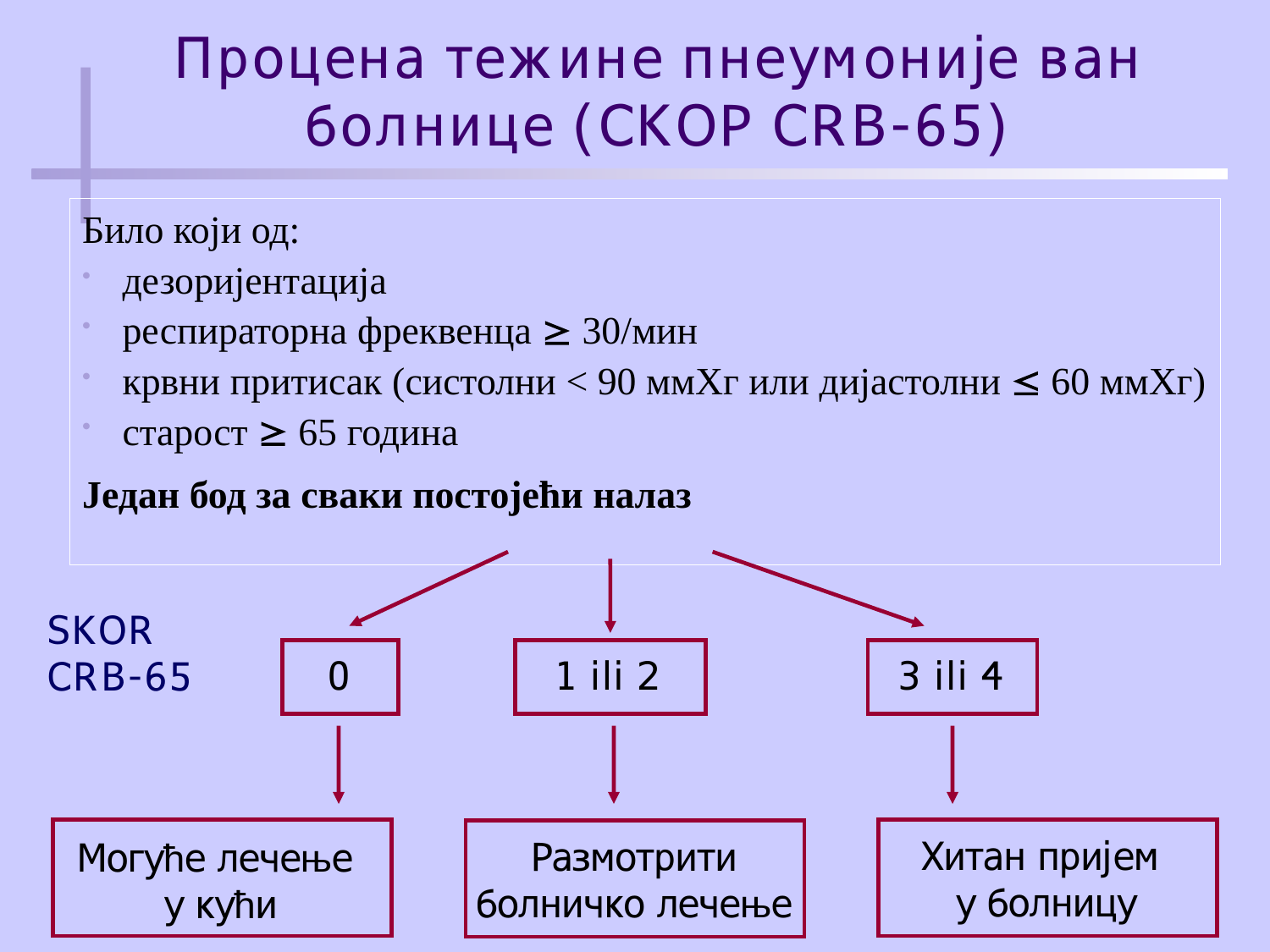

Процена тежине пнеумоније ван болнице (СКОР CRB-65)

Било који од:
дезоријентација
респираторна фреквенца ≥ 30/мин
крвни притисак (систолни < 90 ммХг или дијастолни ≤ 60 ммХг)
старост ≥ 65 година
Један бод за сваки постојећи нaлaз

SKOR CRB-65

0
1 ili 2
3 ili 4

Хитан пријем
у болницу
Размотрити болничко лечење
Могуће лечење
у кући